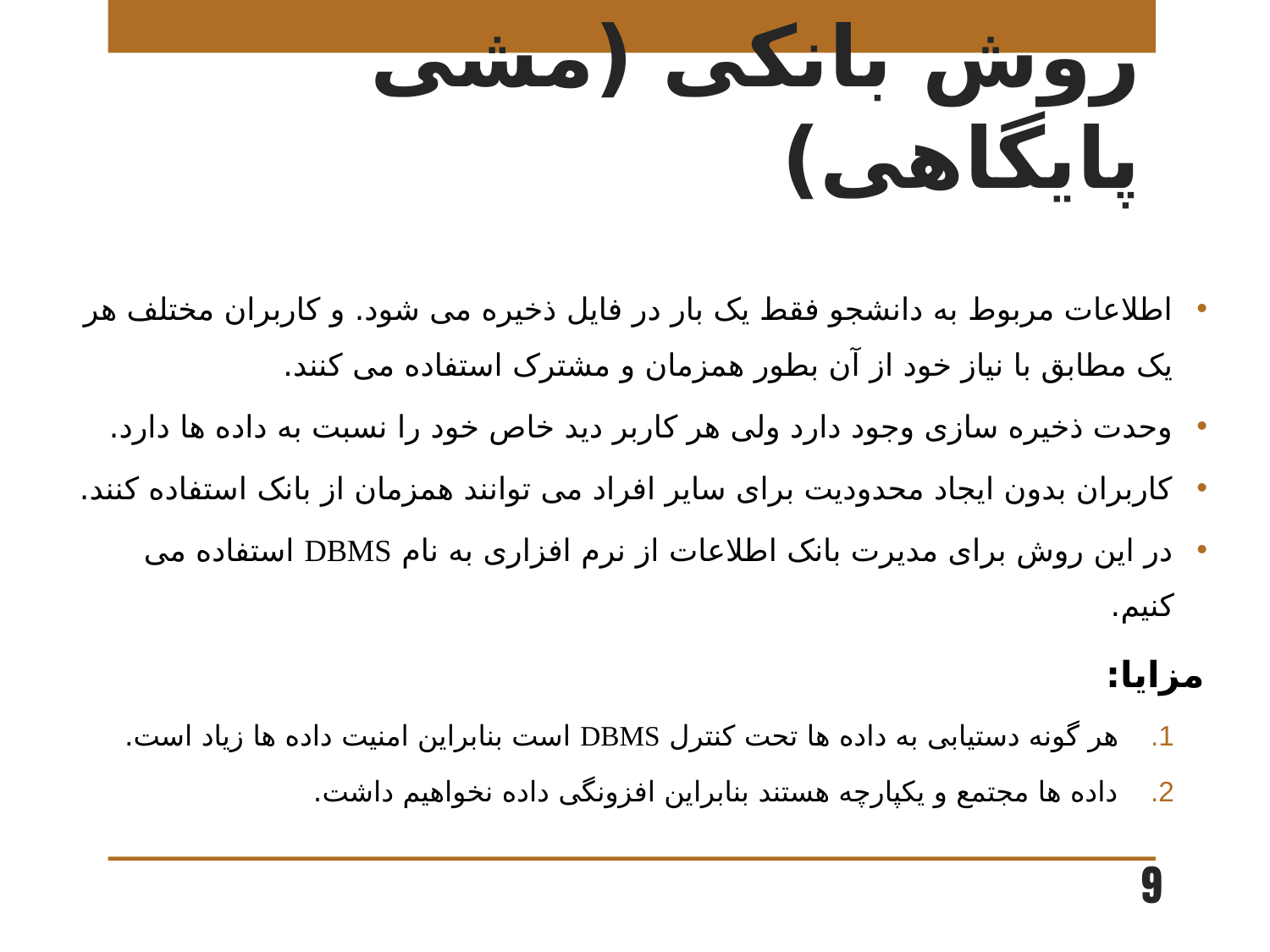

# روش بانکی (مشی پایگاهی)
اطلاعات مربوط به دانشجو فقط یک بار در فایل ذخیره می شود. و کاربران مختلف هر یک مطابق با نیاز خود از آن بطور همزمان و مشترک استفاده می کنند.
وحدت ذخیره سازی وجود دارد ولی هر کاربر دید خاص خود را نسبت به داده ها دارد.
کاربران بدون ایجاد محدودیت برای سایر افراد می توانند همزمان از بانک استفاده کنند.
در این روش برای مدیرت بانک اطلاعات از نرم افزاری به نام DBMS استفاده می کنیم.
مزایا:
هر گونه دستیابی به داده ها تحت کنترل DBMS است بنابراین امنیت داده ها زیاد است.
داده ها مجتمع و یکپارچه هستند بنابراین افزونگی داده نخواهیم داشت.
9